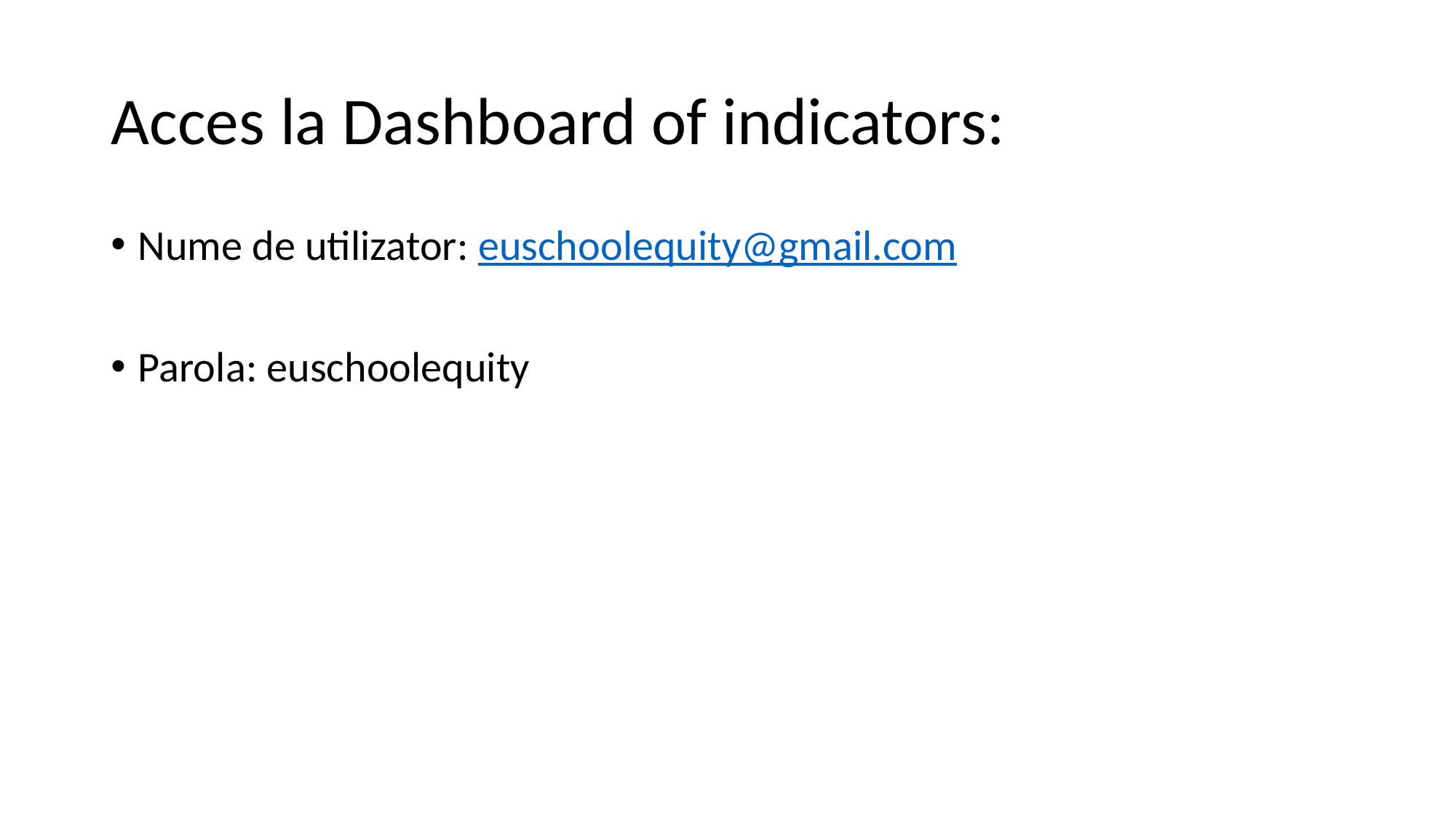

# Acces la Dashboard of indicators:
Nume de utilizator: euschoolequity@gmail.com

Parola: euschoolequity